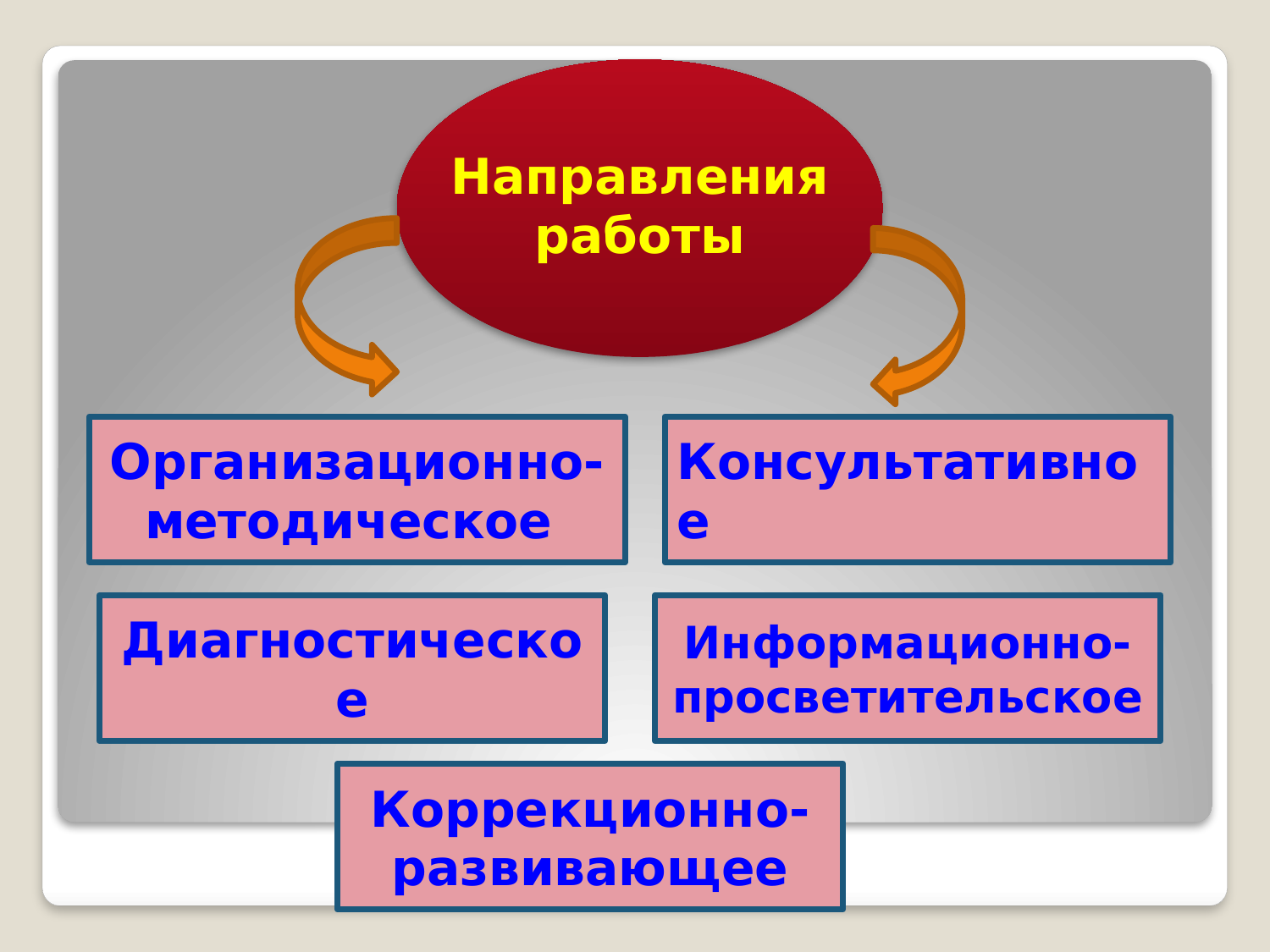

Направления работы

Организационно-методическое
Консультативное
Диагностическое
Информационно-просветительское
Коррекционно-развивающее